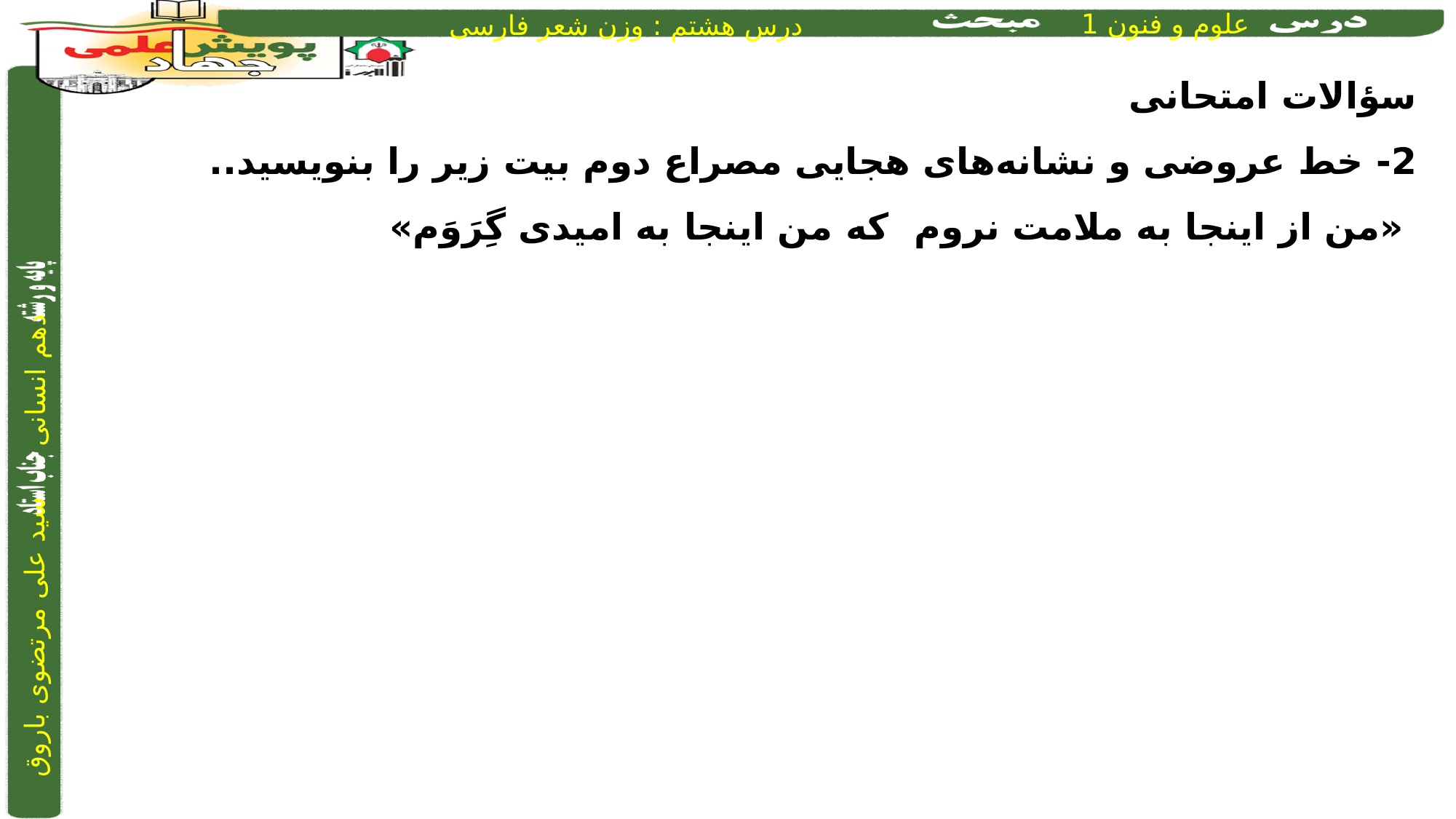

سؤالات امتحانی
2- خط عروضی و نشانه‌های هجایی مصراع دوم بیت زیر را بنویسید..
 «من از اینجا به ملامت نروم 	 که من اینجا به امیدی گِرَوَم»